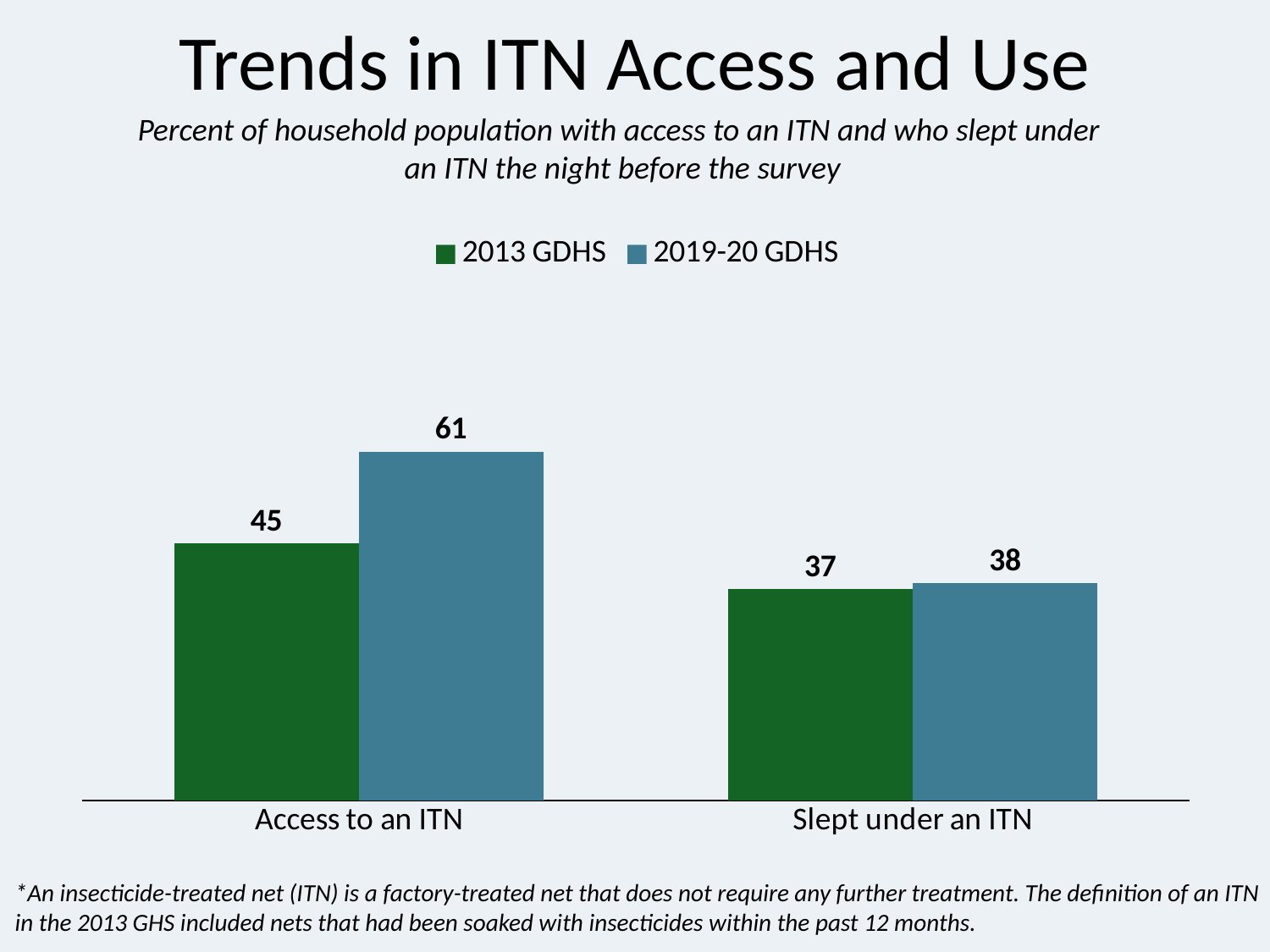

# Trends in ITN Access and Use
Percent of household population with access to an ITN and who slept under
an ITN the night before the survey

### Chart

| Category | 2013 GDHS | 2019-20 GDHS |
|---|---|---|
| Access to an ITN | 45.0 | 61.0 |
| Slept under an ITN | 37.0 | 38.0 |
*An insecticide-treated net (ITN) is a factory-treated net that does not require any further treatment. The definition of an ITN in the 2013 GHS included nets that had been soaked with insecticides within the past 12 months.